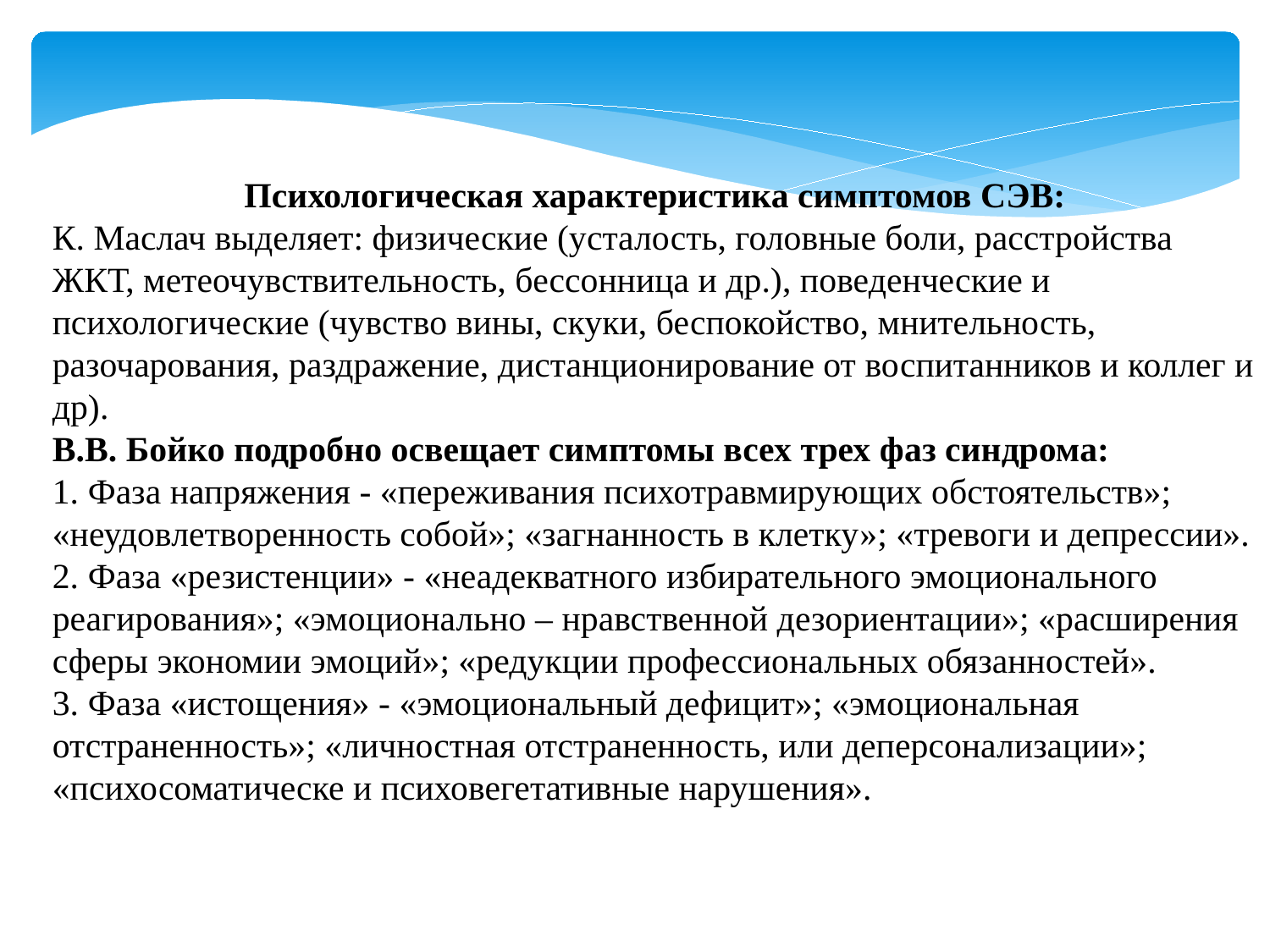

Психологическая характеристика симптомов СЭВ:
К. Маслач выделяет: физические (усталость, головные боли, расстройства ЖКТ, метеочувствительность, бессонница и др.), поведенческие и психологические (чувство вины, скуки, беспокойство, мнительность, разочарования, раздражение, дистанционирование от воспитанников и коллег и др).
В.В. Бойко подробно освещает симптомы всех трех фаз синдрома:
1. Фаза напряжения - «переживания психотравмирующих обстоятельств»;
«неудовлетворенность собой»; «загнанность в клетку»; «тревоги и депрессии».
2. Фаза «резистенции» - «неадекватного избирательного эмоционального
реагирования»; «эмоционально – нравственной дезориентации»; «расширения сферы экономии эмоций»; «редукции профессиональных обязанностей».
3. Фаза «истощения» - «эмоциональный дефицит»; «эмоциональная
отстраненность»; «личностная отстраненность, или деперсонализации»; «психосоматическе и психовегетативные нарушения».